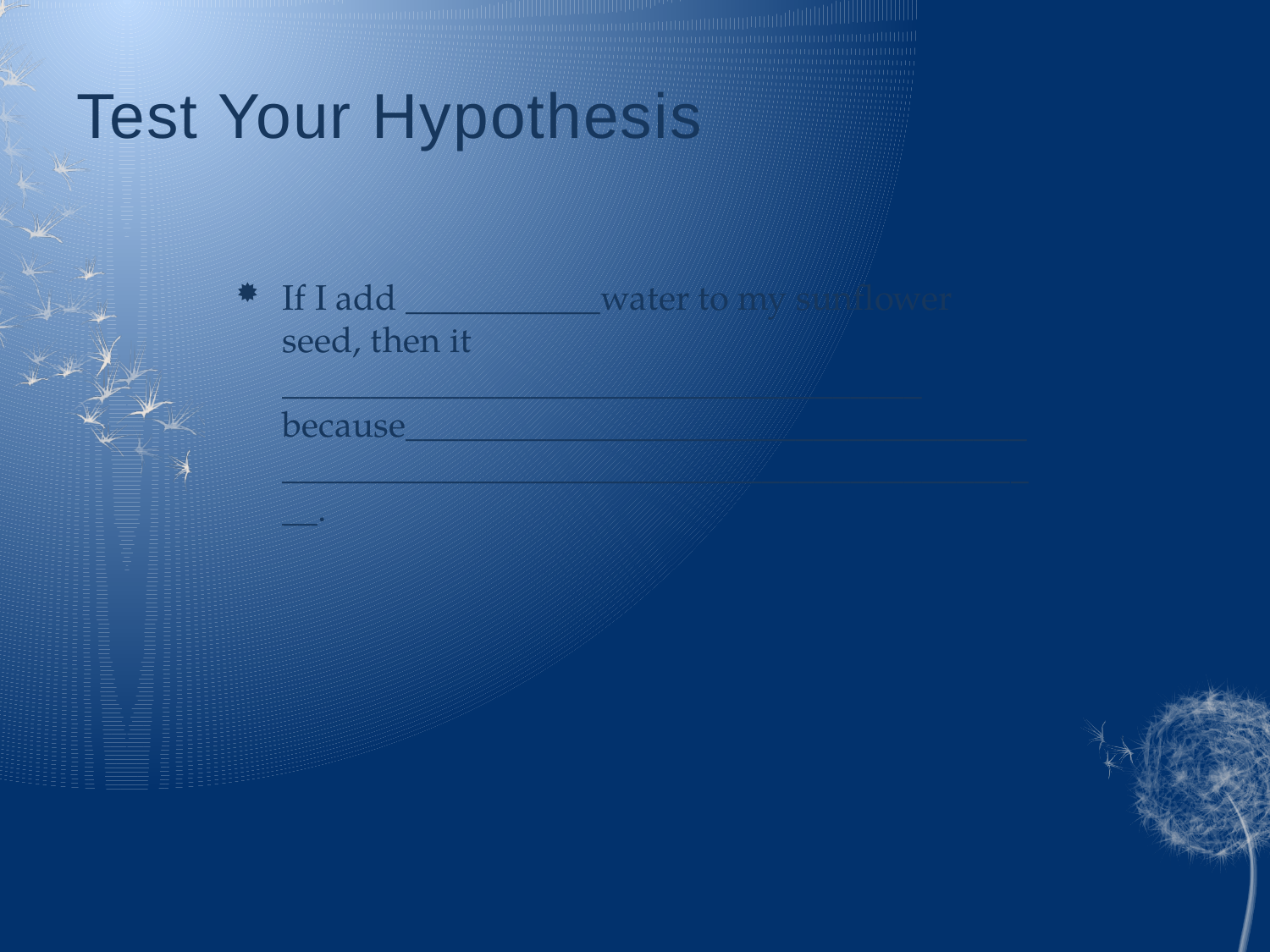

# Test Your Hypothesis
If I add ___________water to my sunflower seed, then it ____________________________________ because_______________________________________________________________________________.